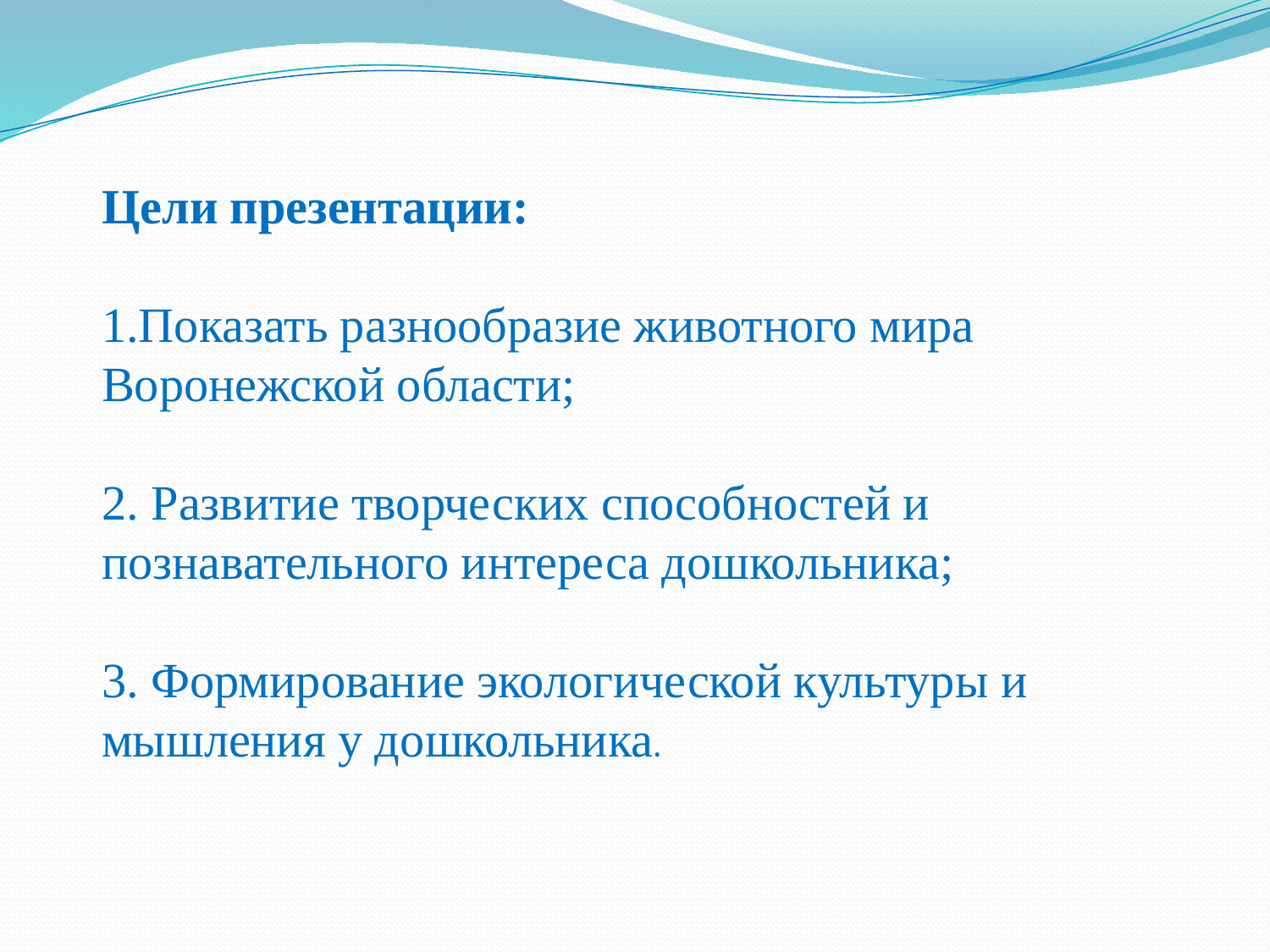

Цели презентации:
1.Показать разнообразие животного мира Воронежской области;
2. Развитие творческих способностей и познавательного интереса дошкольника;
3. Формирование экологической культуры и мышления у дошкольника.